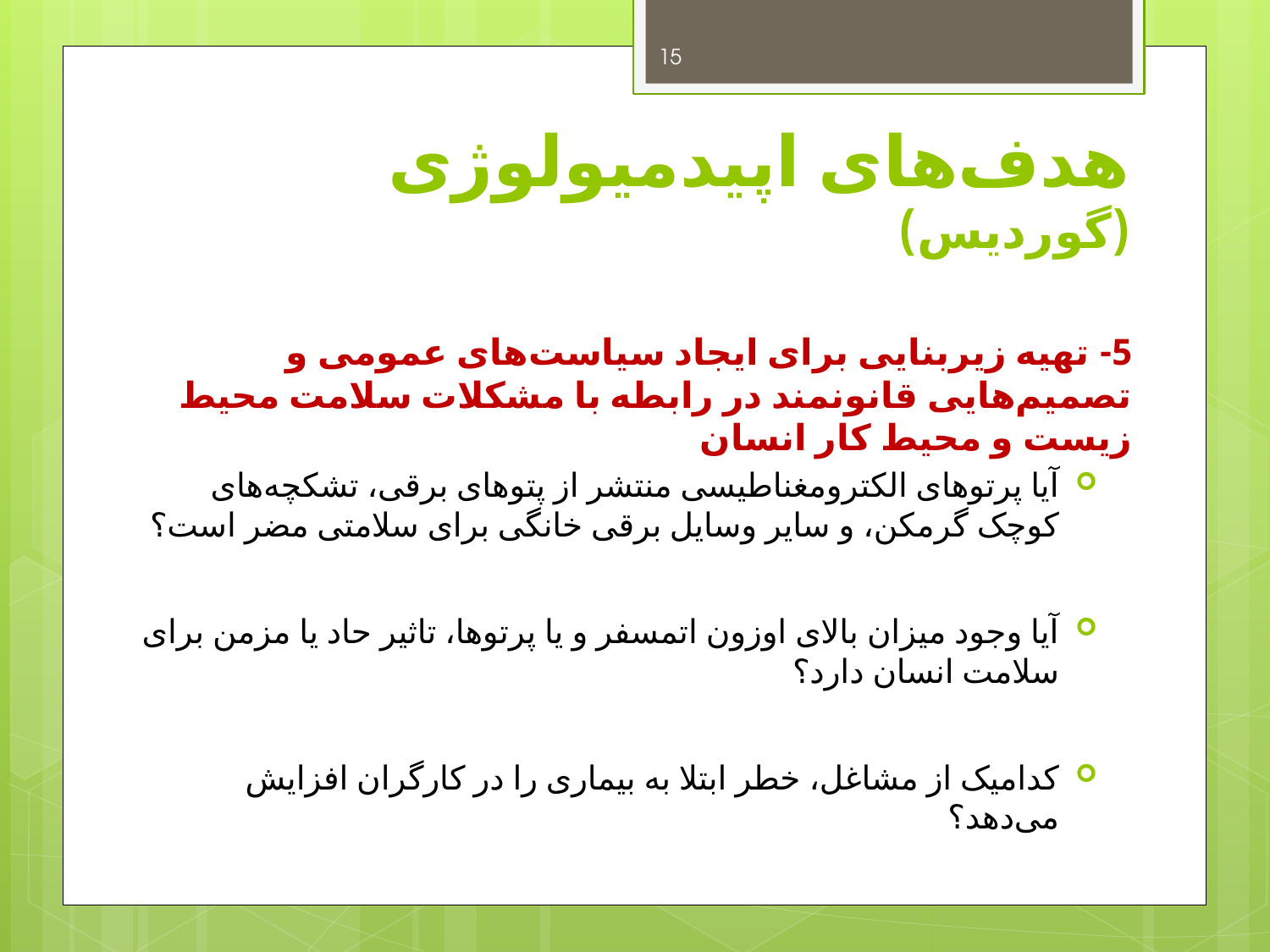

15
# هدف‌های اپیدمیولوژی (گوردیس)
5- تهیه زیربنایی برای ایجاد سیاست‌های عمومی و تصمیم‌هایی قانونمند در رابطه با مشکلات سلامت محیط زیست و محیط کار انسان
آیا پرتوهای الکترومغناطیسی منتشر از پتوهای برقی، تشکچه‌های کوچک گرمکن، و سایر وسایل برقی خانگی برای سلامتی مضر است؟

آیا وجود میزان بالای اوزون اتمسفر و یا پرتوها، تاثیر حاد یا مزمن برای سلامت انسان دارد؟

کدامیک از مشاغل، خطر ابتلا به بیماری را در کارگران افزایش می‌دهد؟